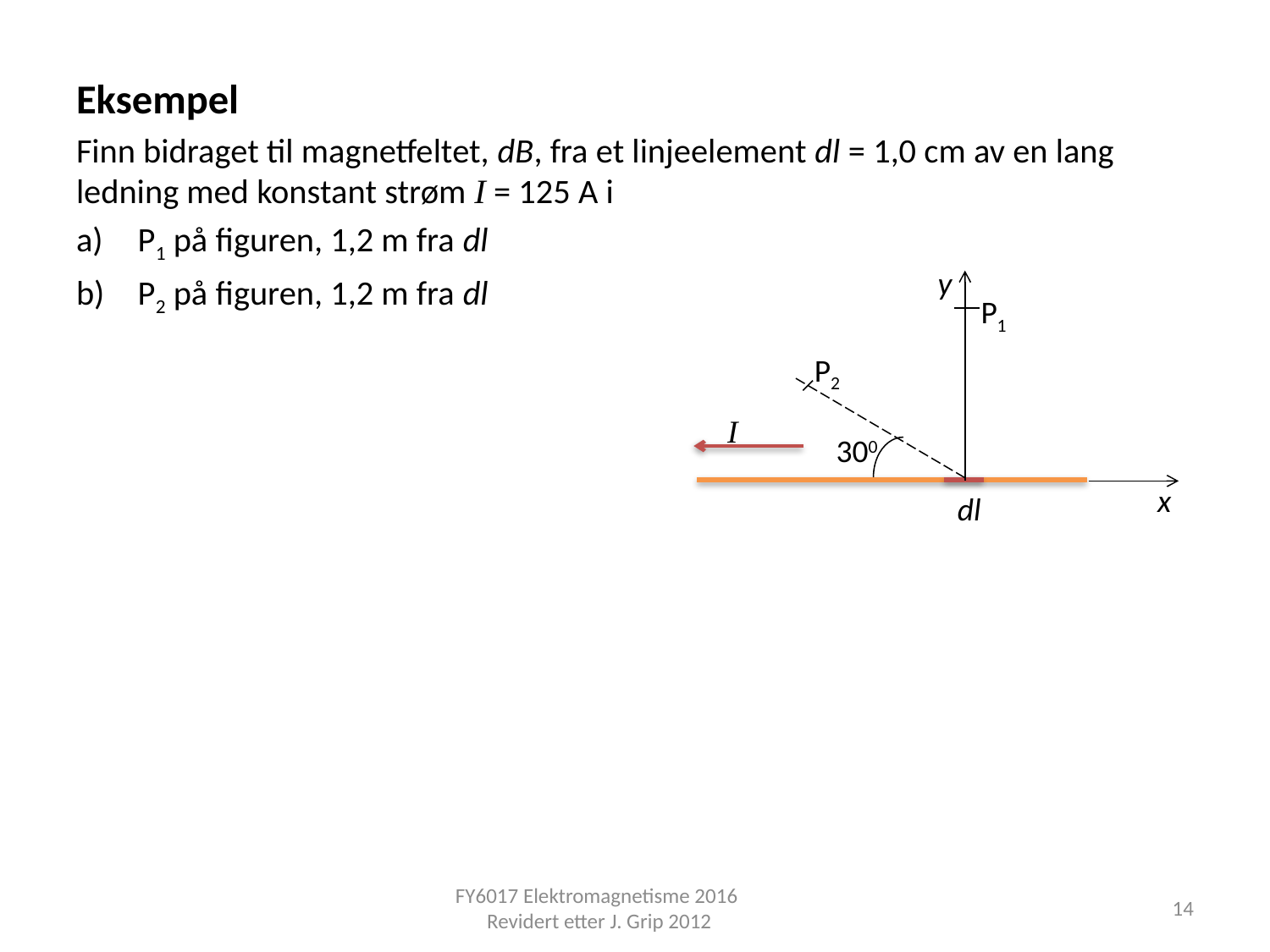

Eksempel
Finn bidraget til magnetfeltet, dB, fra et linjeelement dl = 1,0 cm av en lang ledning med konstant strøm I = 125 A i
P1 på figuren, 1,2 m fra dl
P2 på figuren, 1,2 m fra dl
y
P1
P2
I
300

x
dl
FY6017 Elektromagnetisme 2016  Revidert etter J. Grip 2012
14